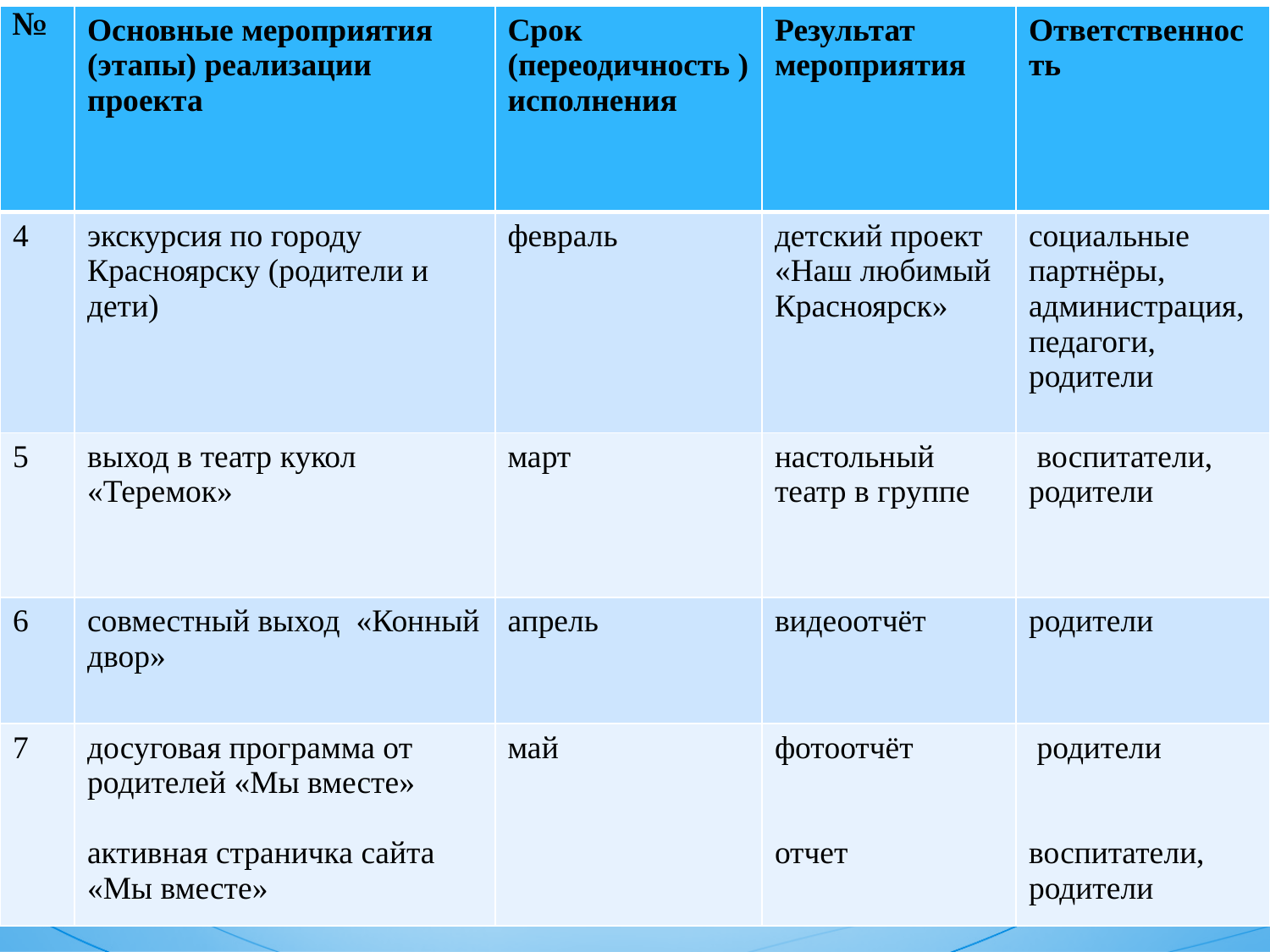

| № | Основные мероприятия (этапы) реализации проекта | Срок (переодичность ) исполнения | Результат мероприятия | Ответственность |
| --- | --- | --- | --- | --- |
| 4 | экскурсия по городу Красноярску (родители и дети) | февраль | детский проект «Наш любимый Красноярск» | социальные партнёры, администрация, педагоги, родители |
| 5 | выход в театр кукол «Теремок» | март | настольный театр в группе | воспитатели, родители |
| 6 | совместный выход «Конный двор» | апрель | видеоотчёт | родители |
| 7 | досуговая программа от родителей «Мы вместе» активная страничка сайта «Мы вместе» | май | фотоотчёт отчет | родители воспитатели, родители |